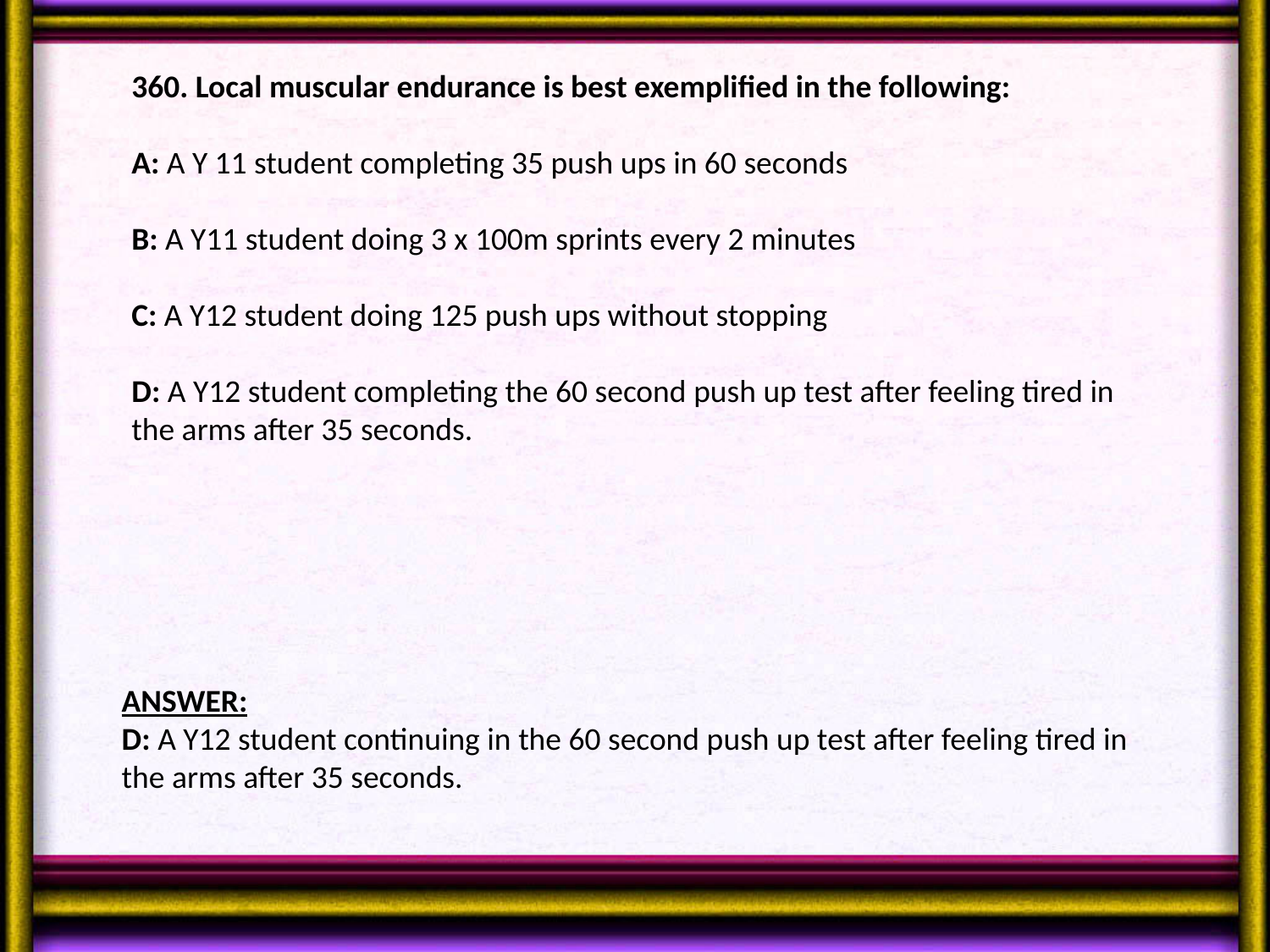

360. Local muscular endurance is best exemplified in the following:

A: A Y 11 student completing 35 push ups in 60 seconds

B: A Y11 student doing 3 x 100m sprints every 2 minutes

C: A Y12 student doing 125 push ups without stopping

D: A Y12 student completing the 60 second push up test after feeling tired in the arms after 35 seconds.
ANSWER:
D: A Y12 student continuing in the 60 second push up test after feeling tired in the arms after 35 seconds.